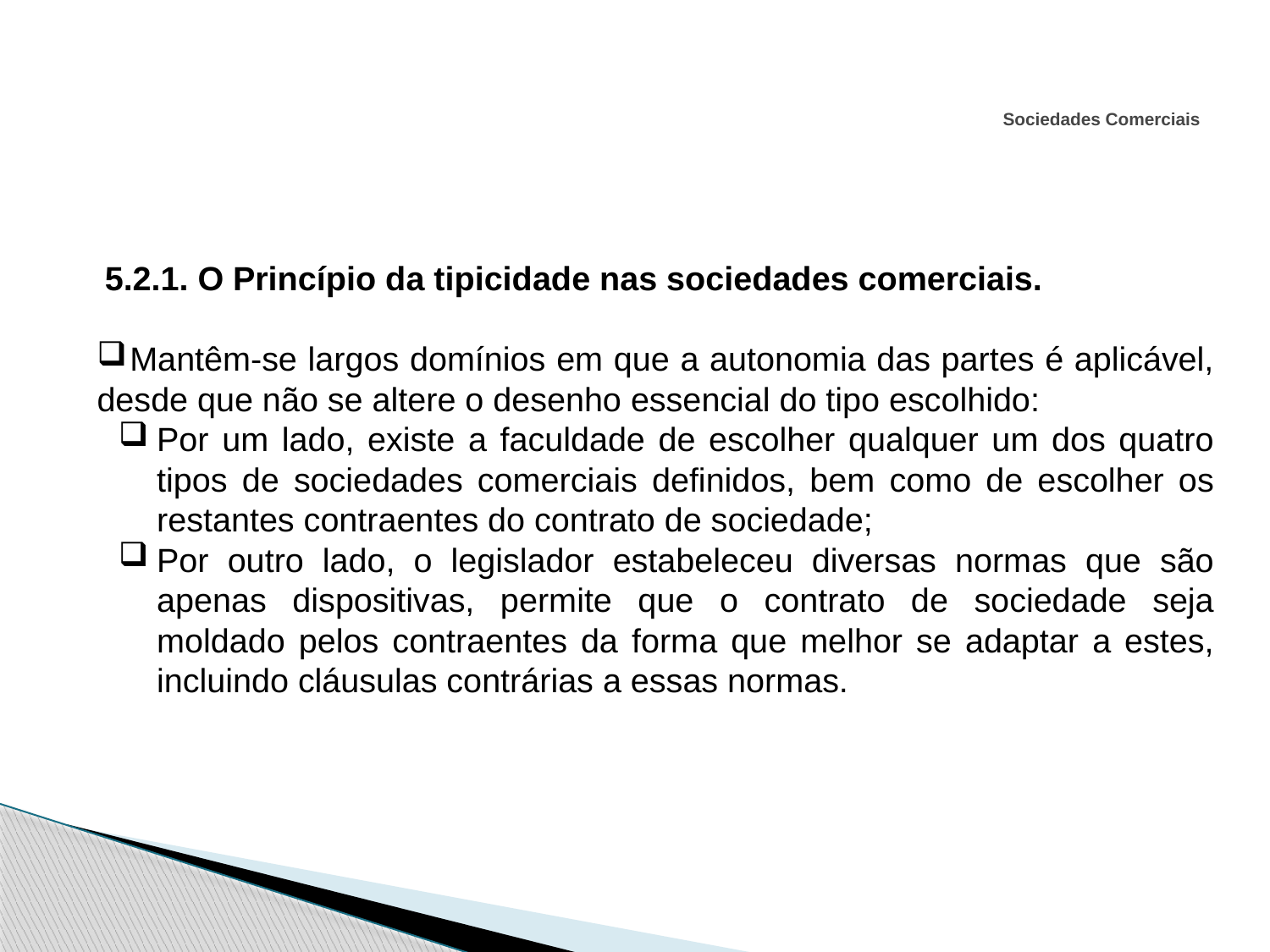

# Sociedades Comerciais

 5.2.1. O Princípio da tipicidade nas sociedades comerciais.

 Mantêm-se largos domínios em que a autonomia das partes é aplicável, desde que não se altere o desenho essencial do tipo escolhido:
Por um lado, existe a faculdade de escolher qualquer um dos quatro tipos de sociedades comerciais definidos, bem como de escolher os restantes contraentes do contrato de sociedade;
Por outro lado, o legislador estabeleceu diversas normas que são apenas dispositivas, permite que o contrato de sociedade seja moldado pelos contraentes da forma que melhor se adaptar a estes, incluindo cláusulas contrárias a essas normas.